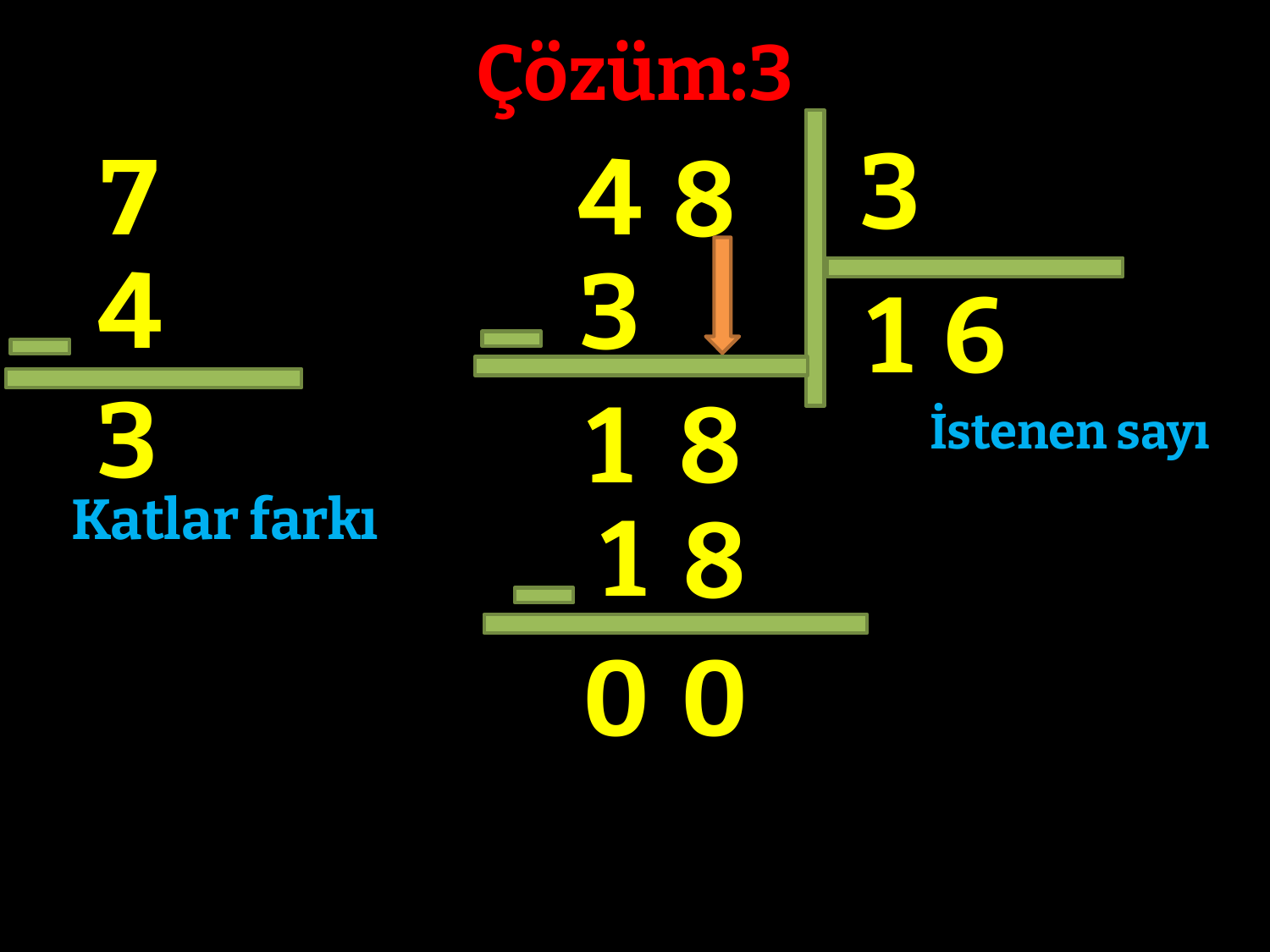

Çözüm:3
3
7
4
8

4
3

1
6
#

3
8
1
İstenen sayı
Katlar farkı
1
8

0
0